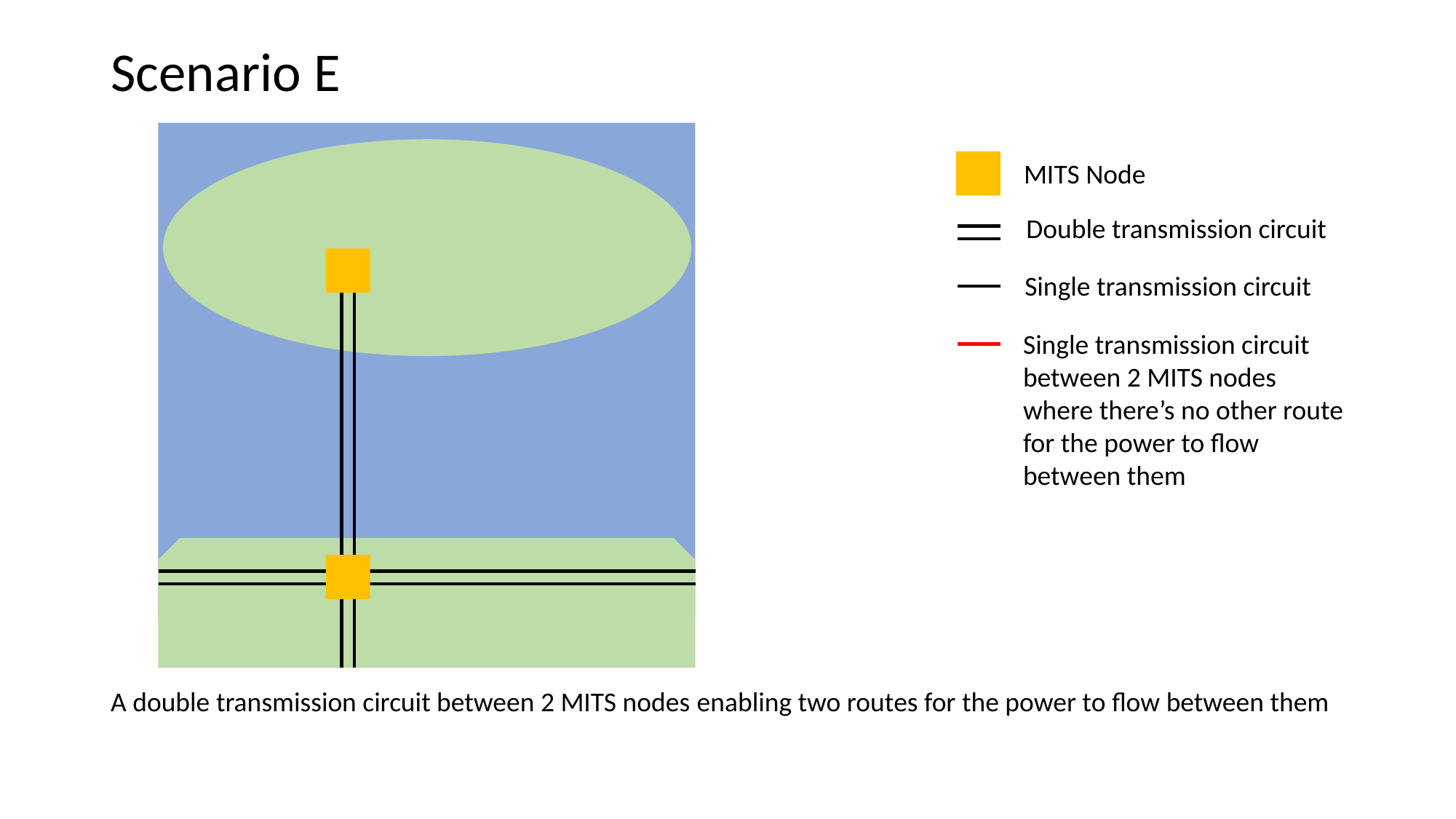

# Scenario E

MITS Node
Double transmission circuit

Single transmission circuit
Single transmission circuit between 2 MITS nodes where there’s no other route for the power to flow between them

A double transmission circuit between 2 MITS nodes enabling two routes for the power to flow between them